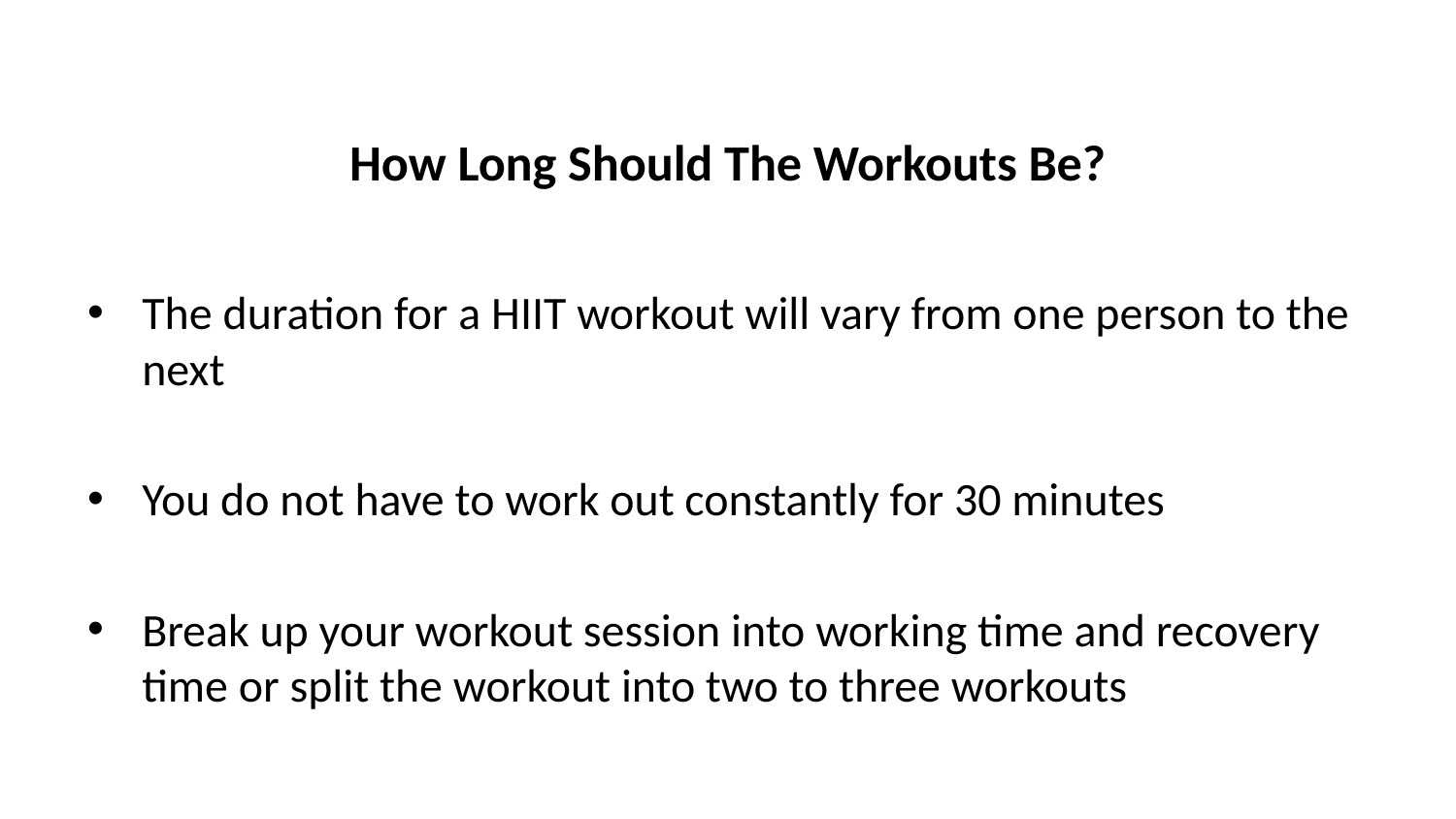

# How Long Should The Workouts Be?
The duration for a HIIT workout will vary from one person to the next

You do not have to work out constantly for 30 minutes

Break up your workout session into working time and recovery time or split the workout into two to three workouts